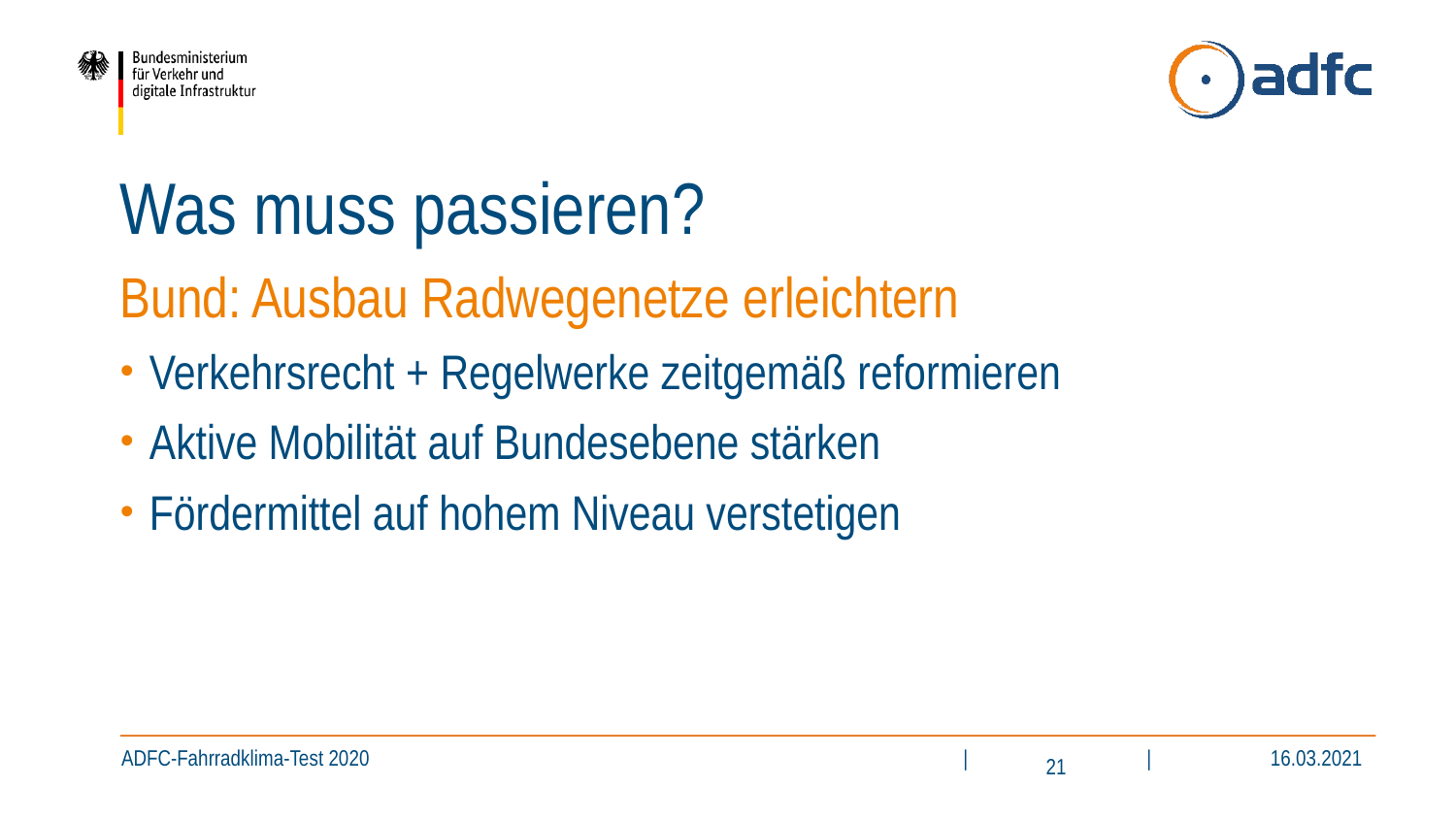

Was muss passieren?
Bund: Ausbau Radwegenetze erleichtern
Verkehrsrecht + Regelwerke zeitgemäß reformieren
Aktive Mobilität auf Bundesebene stärken
Fördermittel auf hohem Niveau verstetigen